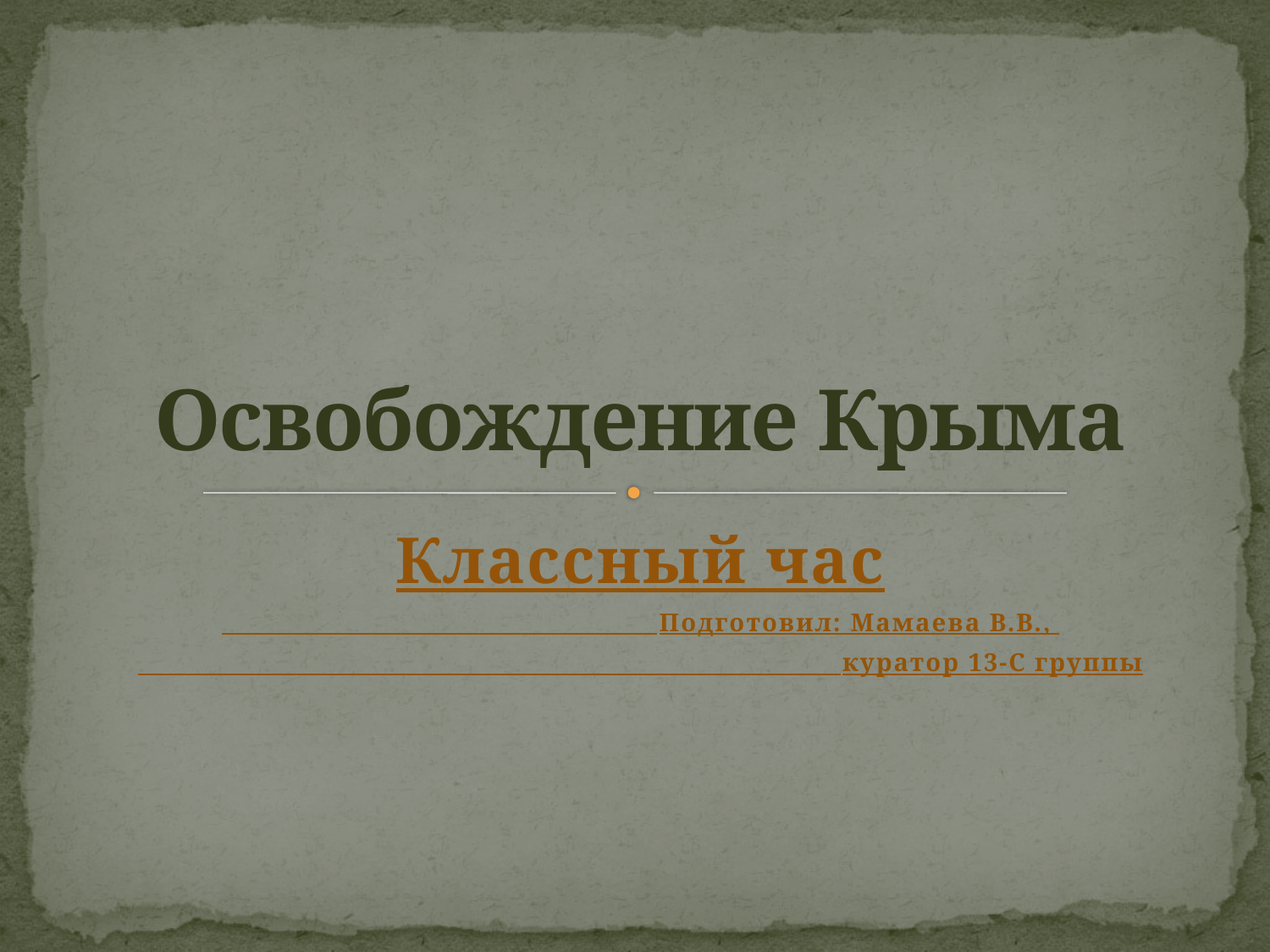

# Освобождение Крыма
Классный час
                                                      Подготовил: Мамаева В.В.,
                                                                                       куратор 13-С группы